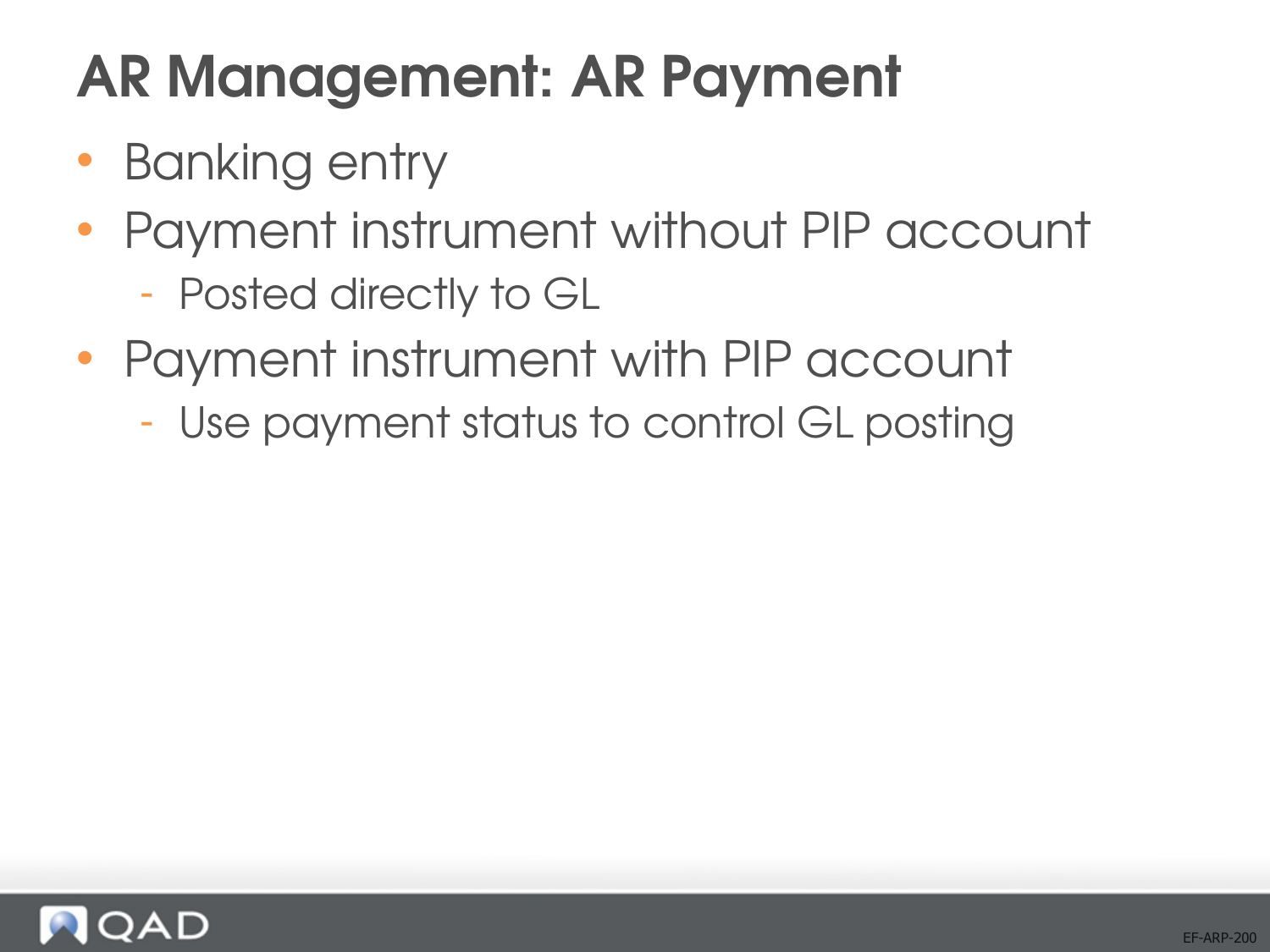

# AR Management: AR Payment
Banking entry
Payment instrument without PIP account
Posted directly to GL
Payment instrument with PIP account
Use payment status to control GL posting
EF-ARP-200